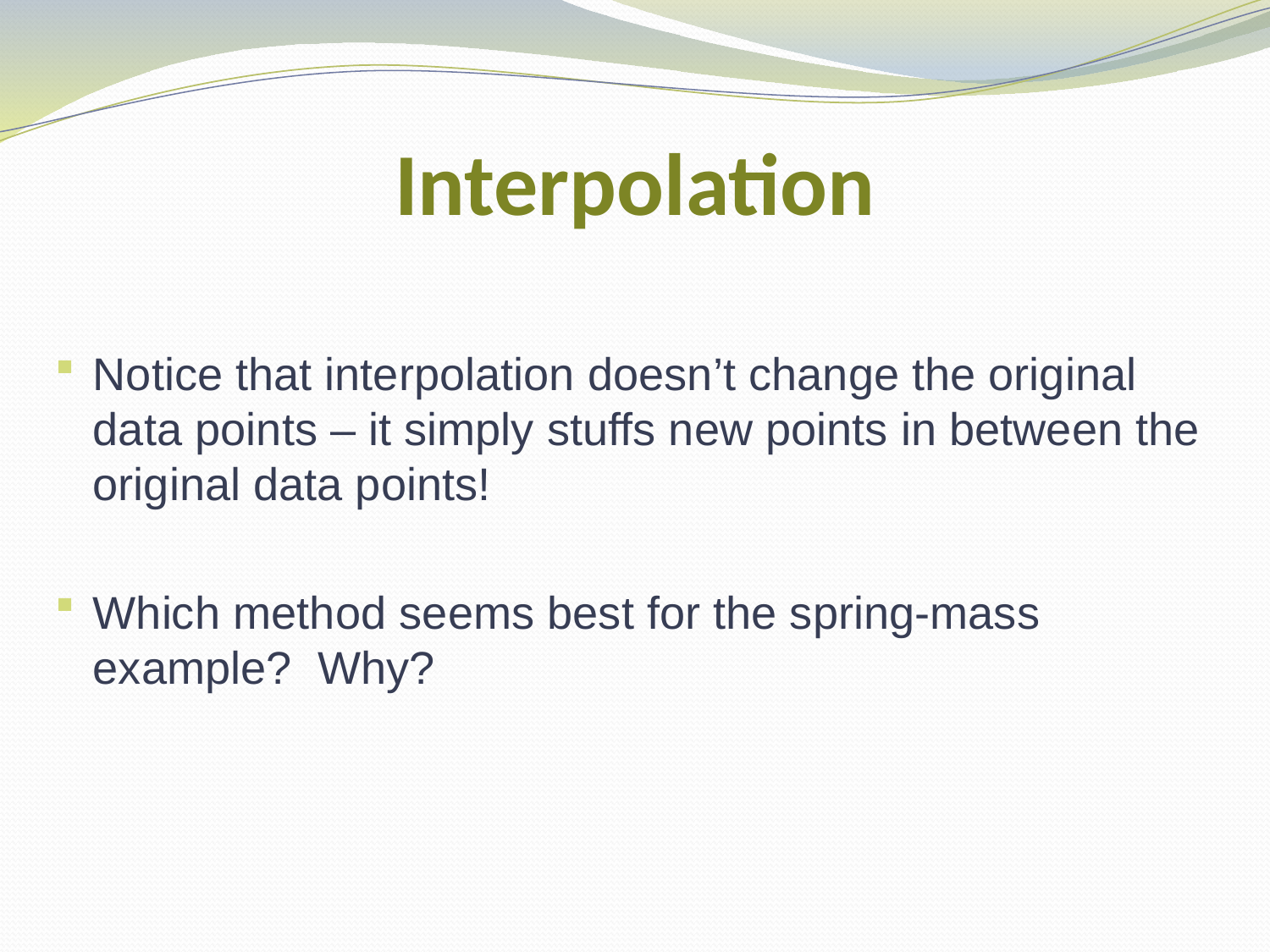

# Interpolation
Notice that interpolation doesn’t change the original data points – it simply stuffs new points in between the original data points!

Which method seems best for the spring-mass example?  Why?